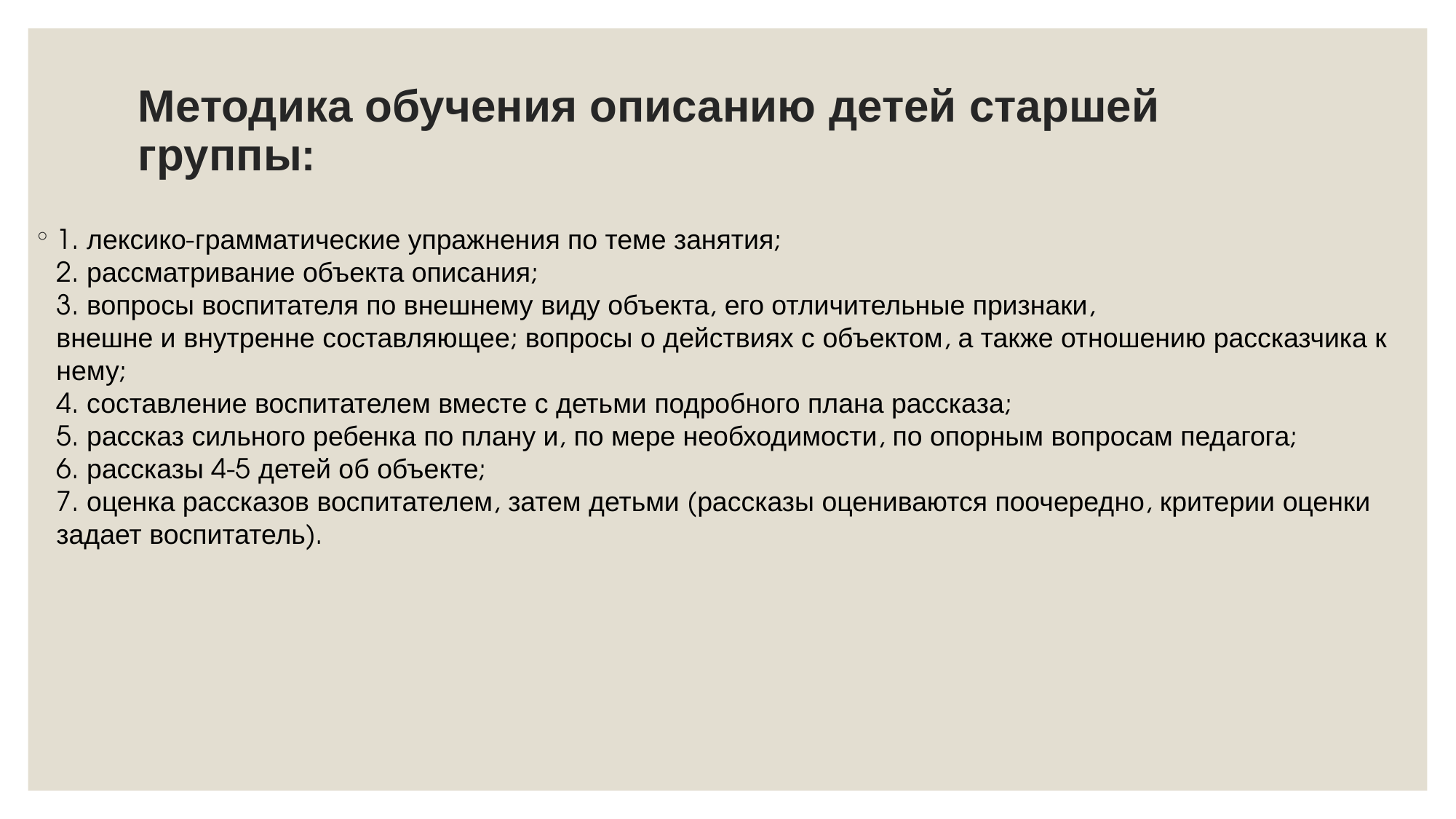

# Методика обучения описанию детей старшей группы:
1. лексико-грамматические упражнения по теме занятия;
2. рассматривание объекта описания;
3. вопросы воспитателя по внешнему виду объекта, его отличительные признаки,
внешне и внутренне составляющее; вопросы о действиях с объектом, а также отношению рассказчика к нему;
4. составление воспитателем вместе с детьми подробного плана рассказа;
5. рассказ сильного ребенка по плану и, по мере необходимости, по опорным вопросам педагога;
6. рассказы 4-5 детей об объекте;
7. оценка рассказов воспитателем, затем детьми (рассказы оцениваются поочередно, критерии оценки задает воспитатель).